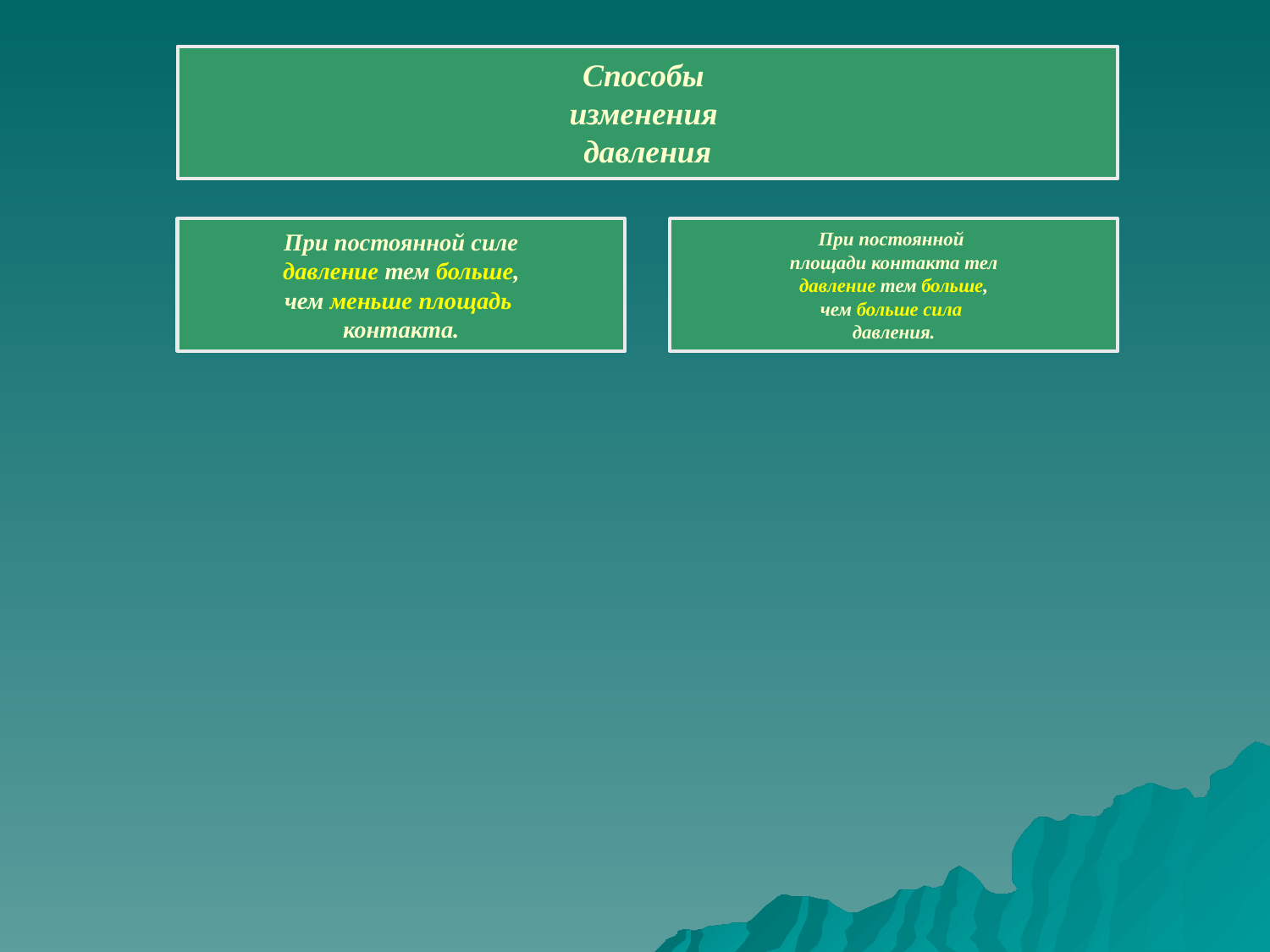

Способы
изменения
давления
При постоянной силе
давление тем больше,
чем меньше площадь
контакта.
При постоянной
площади контакта тел
давление тем больше,
чем больше сила
давления.